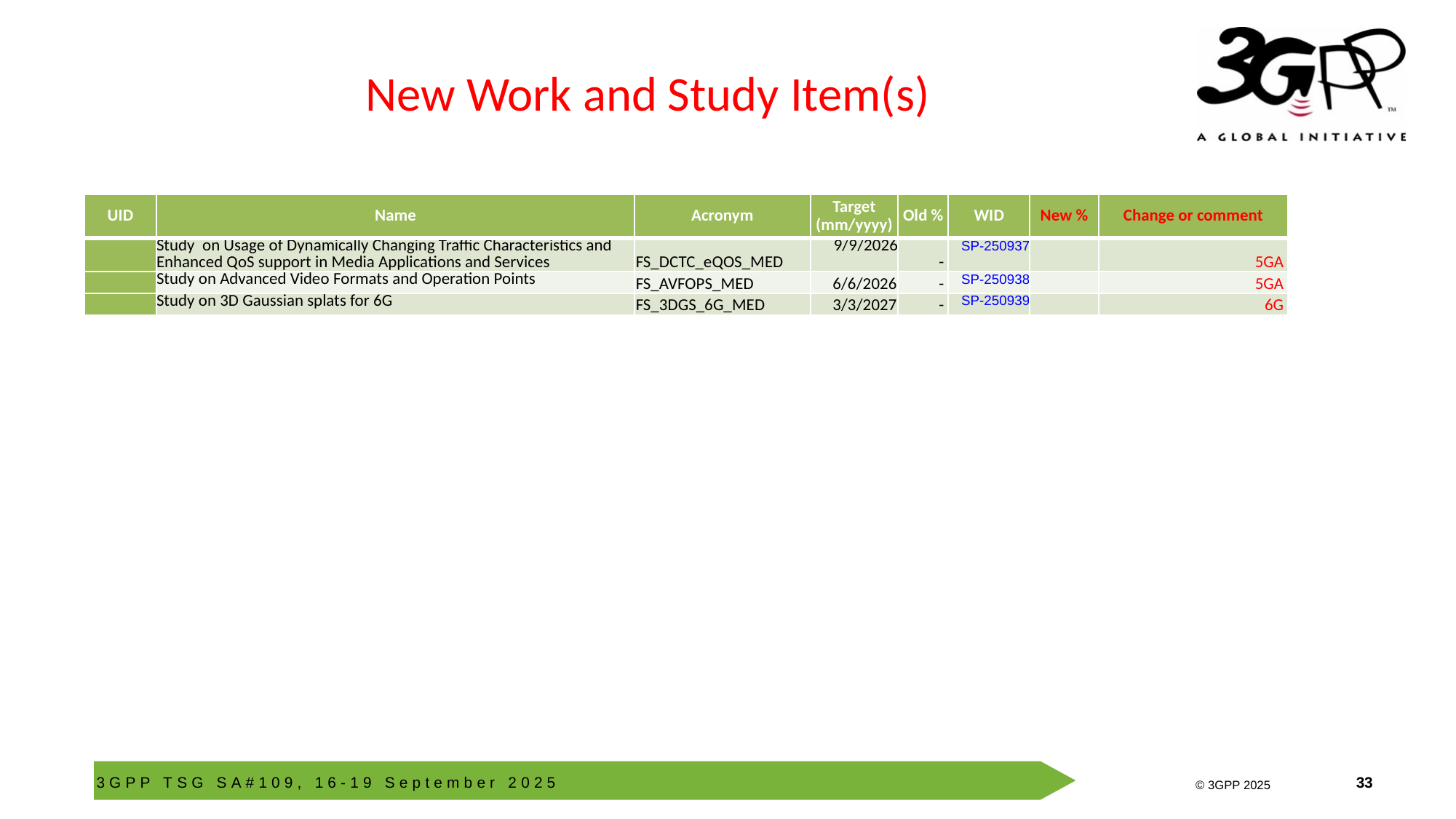

# New Work and Study Item(s)
| UID | Name | Acronym | Target (mm/yyyy) | Old % | WID | New % | Change or comment |
| --- | --- | --- | --- | --- | --- | --- | --- |
|  | Study on Usage of Dynamically Changing Traffic Characteristics and Enhanced QoS support in Media Applications and Services | FS\_DCTC\_eQOS\_MED | 9/9/2026 | - | SP-250937 |  | 5GA |
|  | Study on Advanced Video Formats and Operation Points | FS\_AVFOPS\_MED | 6/6/2026 | - | SP-250938 |  | 5GA |
|  | Study on 3D Gaussian splats for 6G | FS\_3DGS\_6G\_MED | 3/3/2027 | - | SP-250939 |  | 6G |